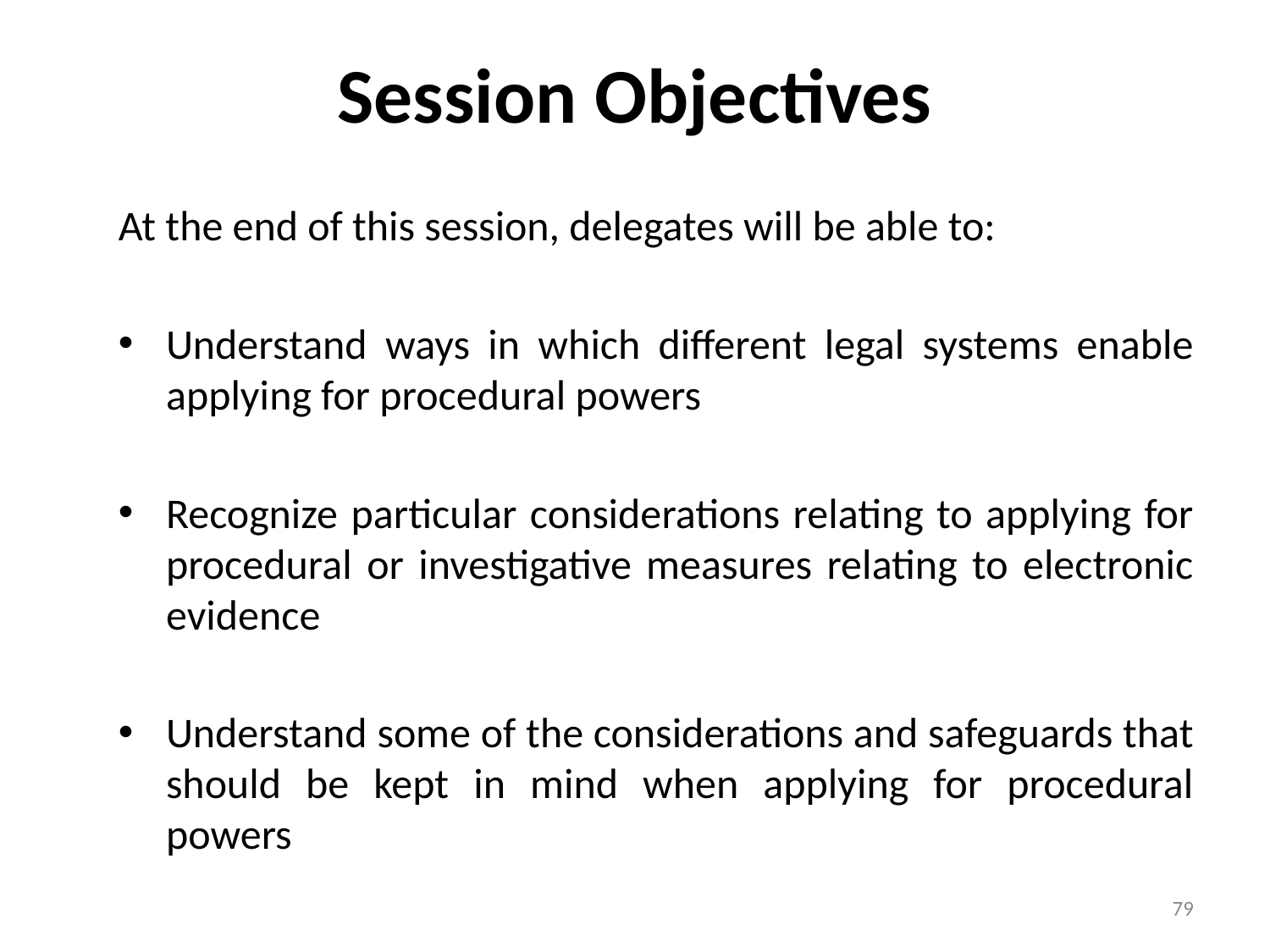

Session Objectives
At the end of this session, delegates will be able to:

Understand ways in which different legal systems enable applying for procedural powers

Recognize particular considerations relating to applying for procedural or investigative measures relating to electronic evidence

Understand some of the considerations and safeguards that should be kept in mind when applying for procedural powers

79